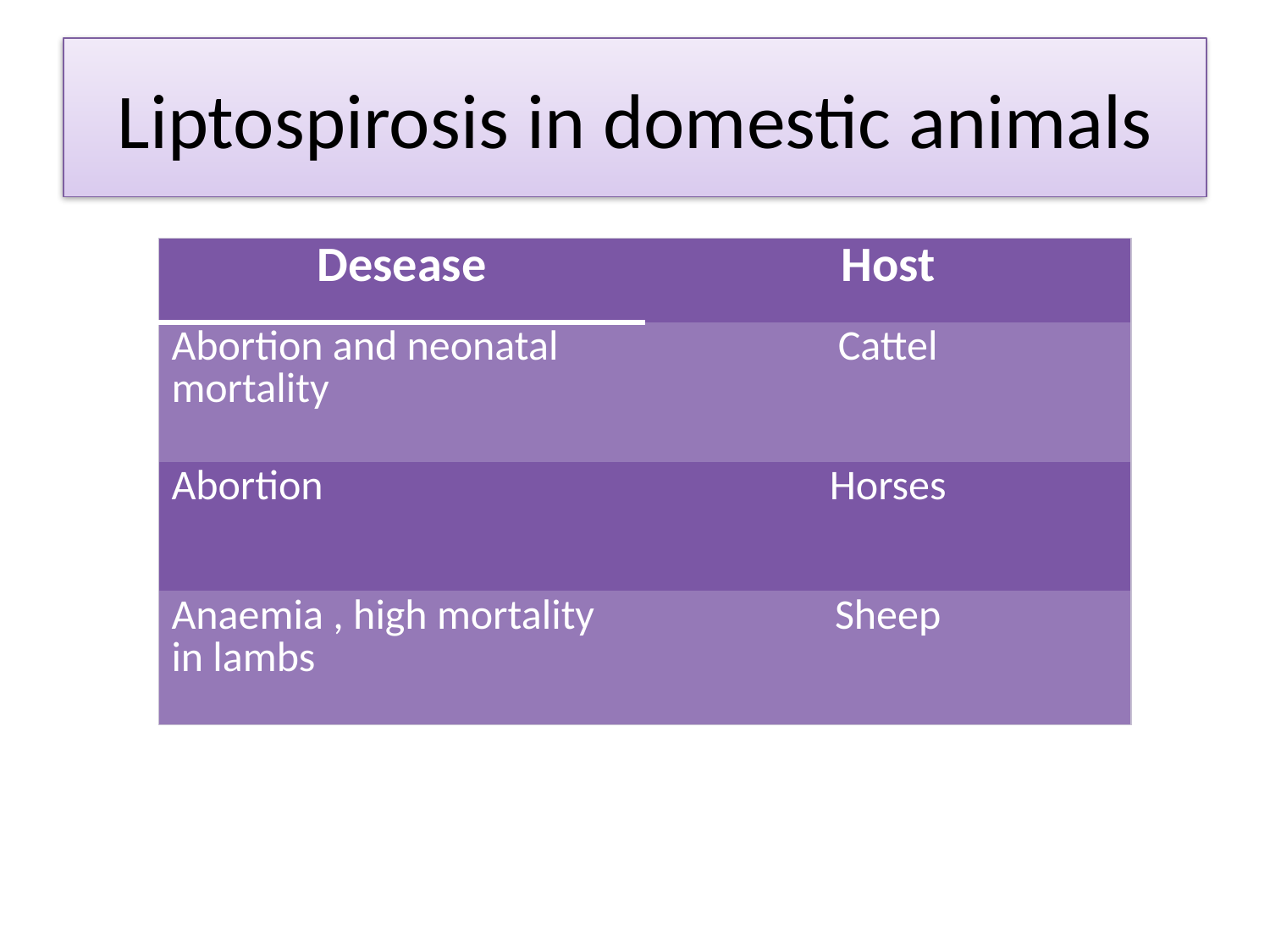

# Liptospirosis in domestic animals
| Desease | Host |
| --- | --- |
| Abortion and neonatal mortality | Cattel |
| Abortion | Horses |
| Anaemia , high mortality in lambs | Sheep |